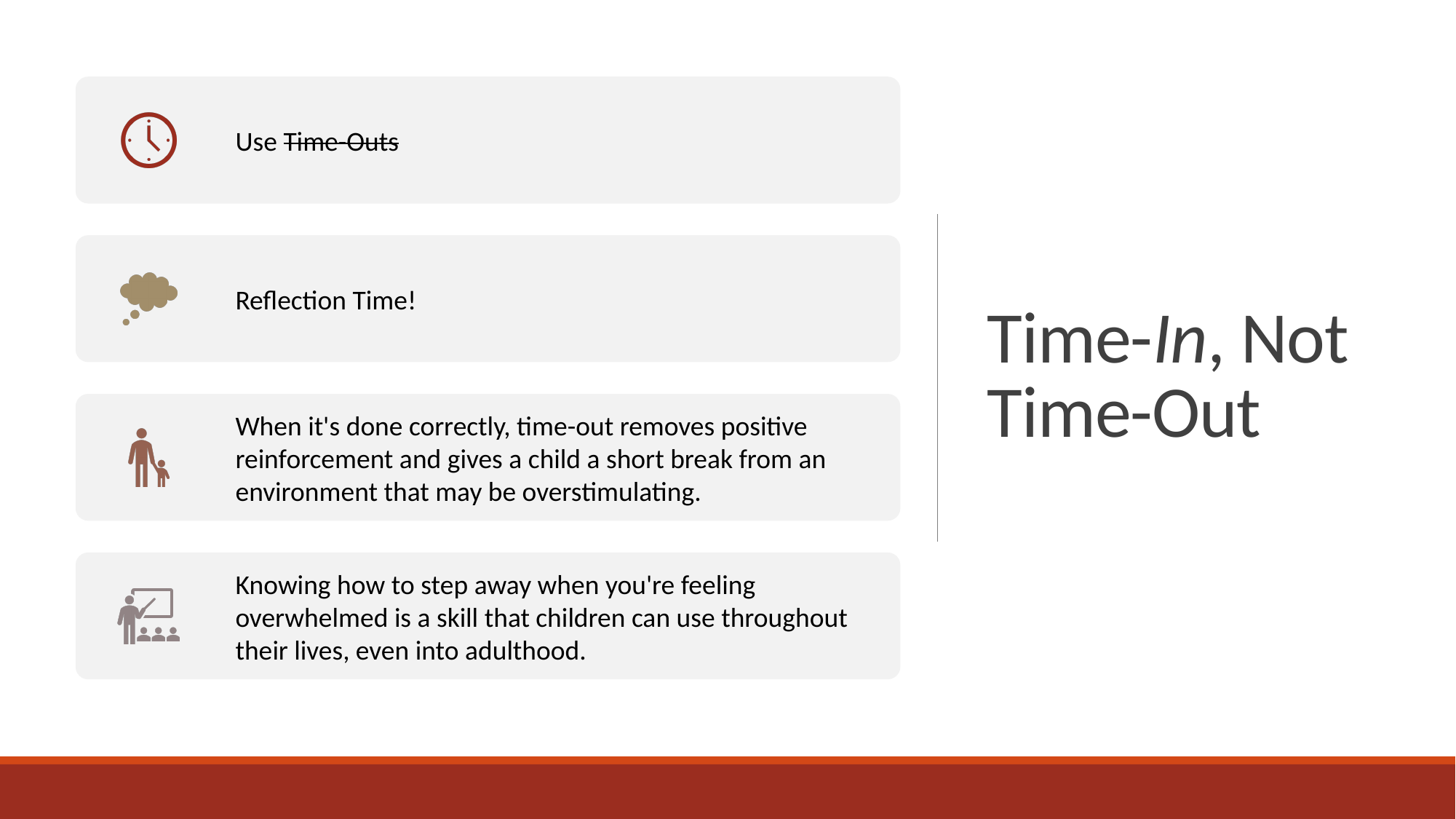

# Time-In, Not Time-Out
Use Time-Outs
Reflection Time!
When it's done correctly, time-out removes positive reinforcement and gives a child a short break from an environment that may be overstimulating.
Knowing how to step away when you're feeling overwhelmed is a skill that children can use throughout their lives, even into adulthood.